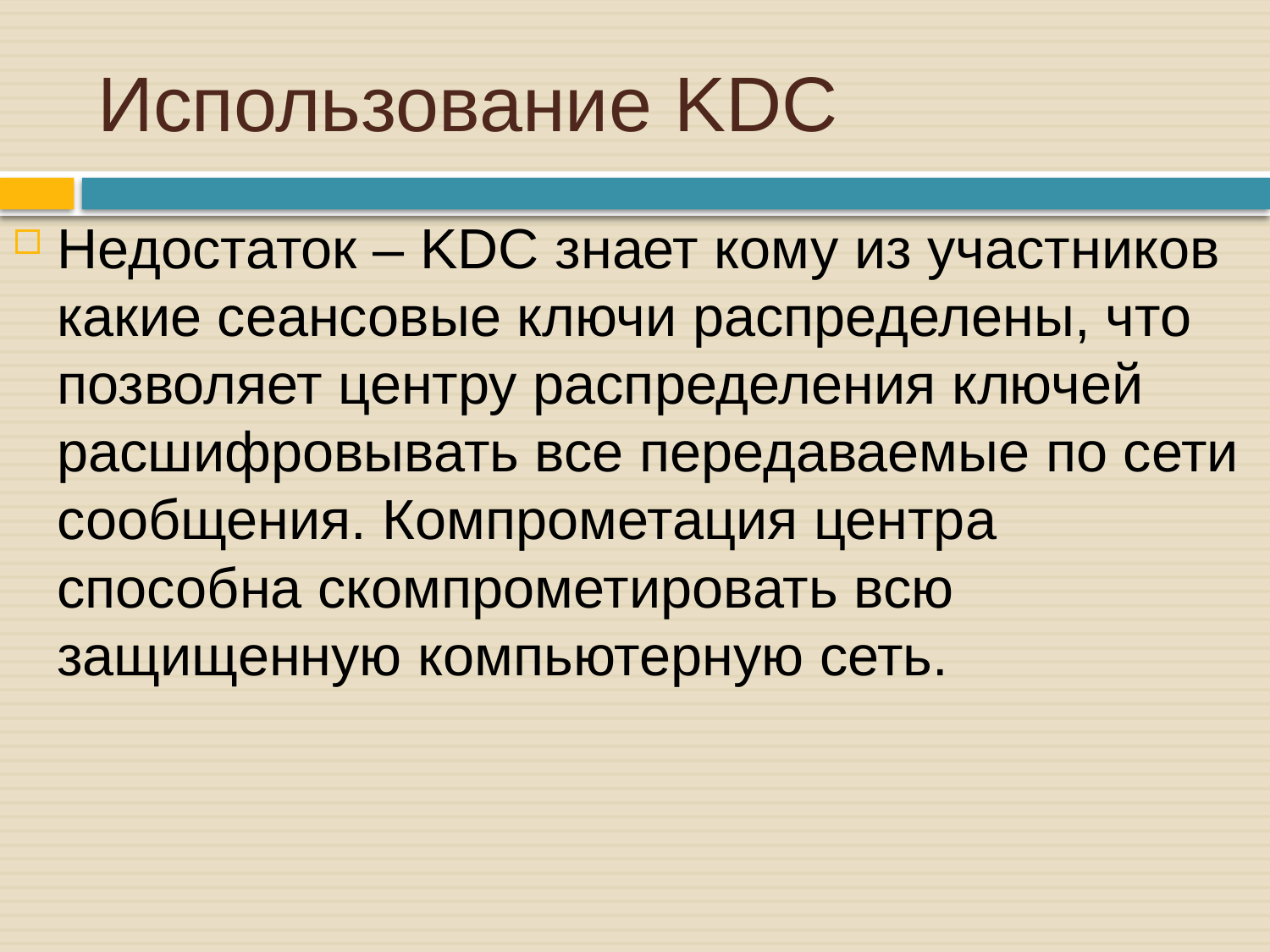

# Использование KDC
Недостаток – KDC знает кому из участников какие сеансовые ключи распределены, что позволяет центру распределения ключей расшифровывать все передаваемые по сети сообщения. Компрометация центра способна скомпрометировать всю защищенную компьютерную сеть.